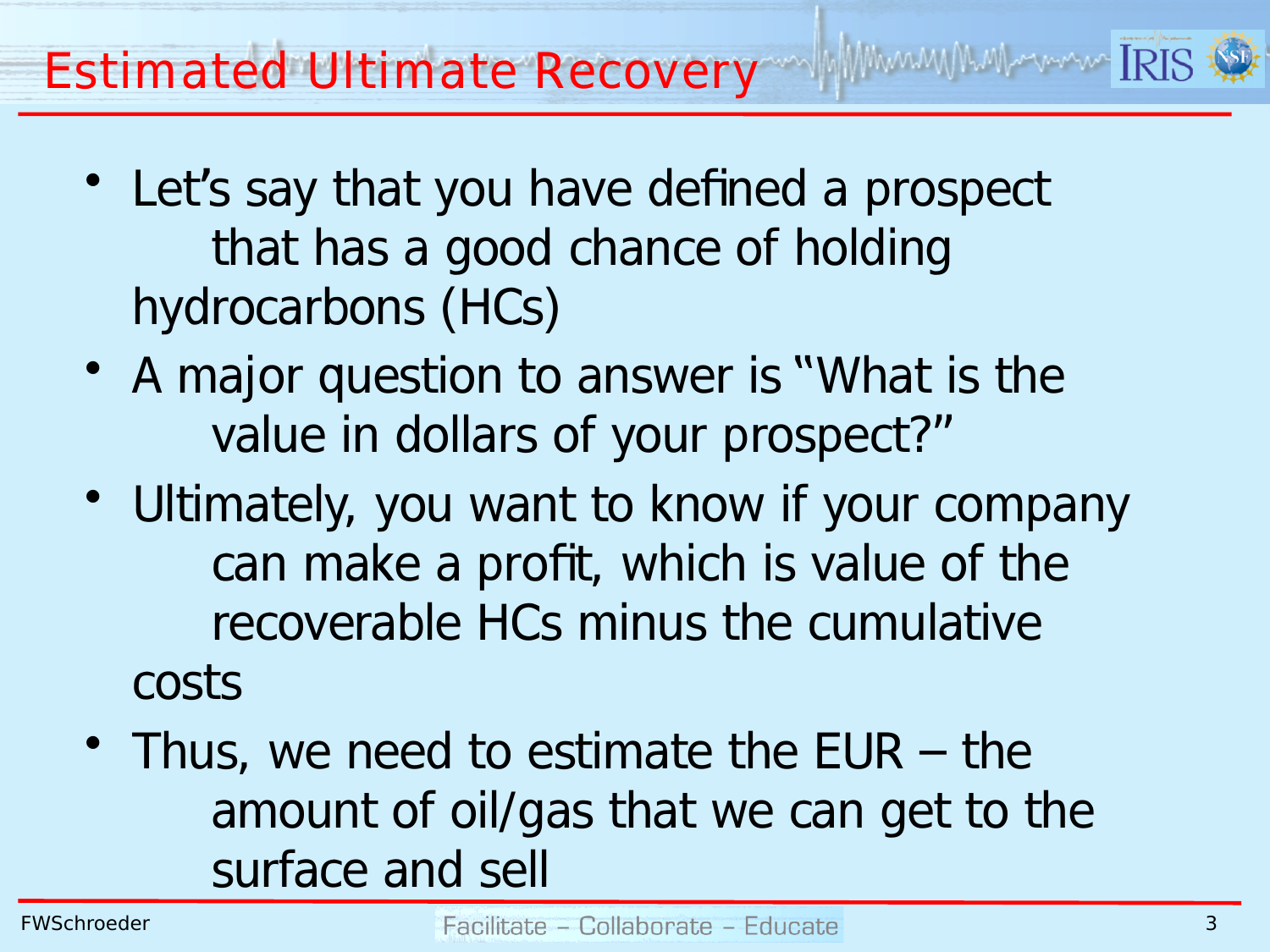

# Estimated Ultimate Recovery
Let’s say that you have defined a prospect 	that has a good chance of holding 	hydrocarbons (HCs)
A major question to answer is “What is the 	value in dollars of your prospect?”
Ultimately, you want to know if your company 	can make a profit, which is value of the 	recoverable HCs minus the cumulative costs
Thus, we need to estimate the EUR – the 	amount of oil/gas that we can get to the 	surface and sell